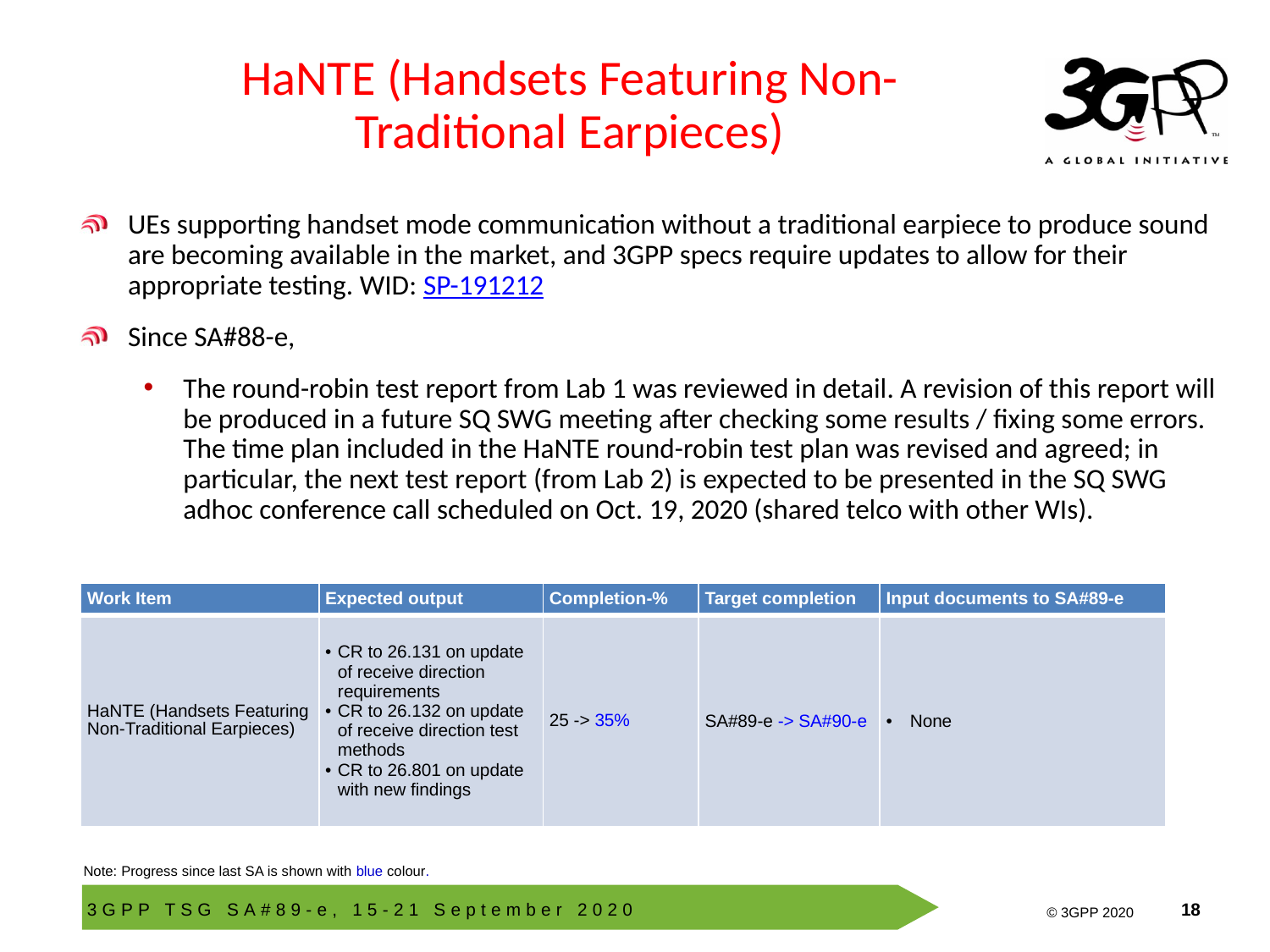

# HaNTE (Handsets Featuring Non-Traditional Earpieces)
UEs supporting handset mode communication without a traditional earpiece to produce sound are becoming available in the market, and 3GPP specs require updates to allow for their appropriate testing. WID: SP-191212
Since SA#88-e,
The round-robin test report from Lab 1 was reviewed in detail. A revision of this report will be produced in a future SQ SWG meeting after checking some results / fixing some errors. The time plan included in the HaNTE round-robin test plan was revised and agreed; in particular, the next test report (from Lab 2) is expected to be presented in the SQ SWG adhoc conference call scheduled on Oct. 19, 2020 (shared telco with other WIs).

| Work Item | Expected output | Completion-% | Target completion | Input documents to SA#89-e |
| --- | --- | --- | --- | --- |
| HaNTE (Handsets Featuring Non-Traditional Earpieces) | CR to 26.131 on update of receive direction requirements CR to 26.132 on update of receive direction test methods CR to 26.801 on update with new findings | 25 -> 35% | SA#89-e -> SA#90-e | None |
Note: Progress since last SA is shown with blue colour.